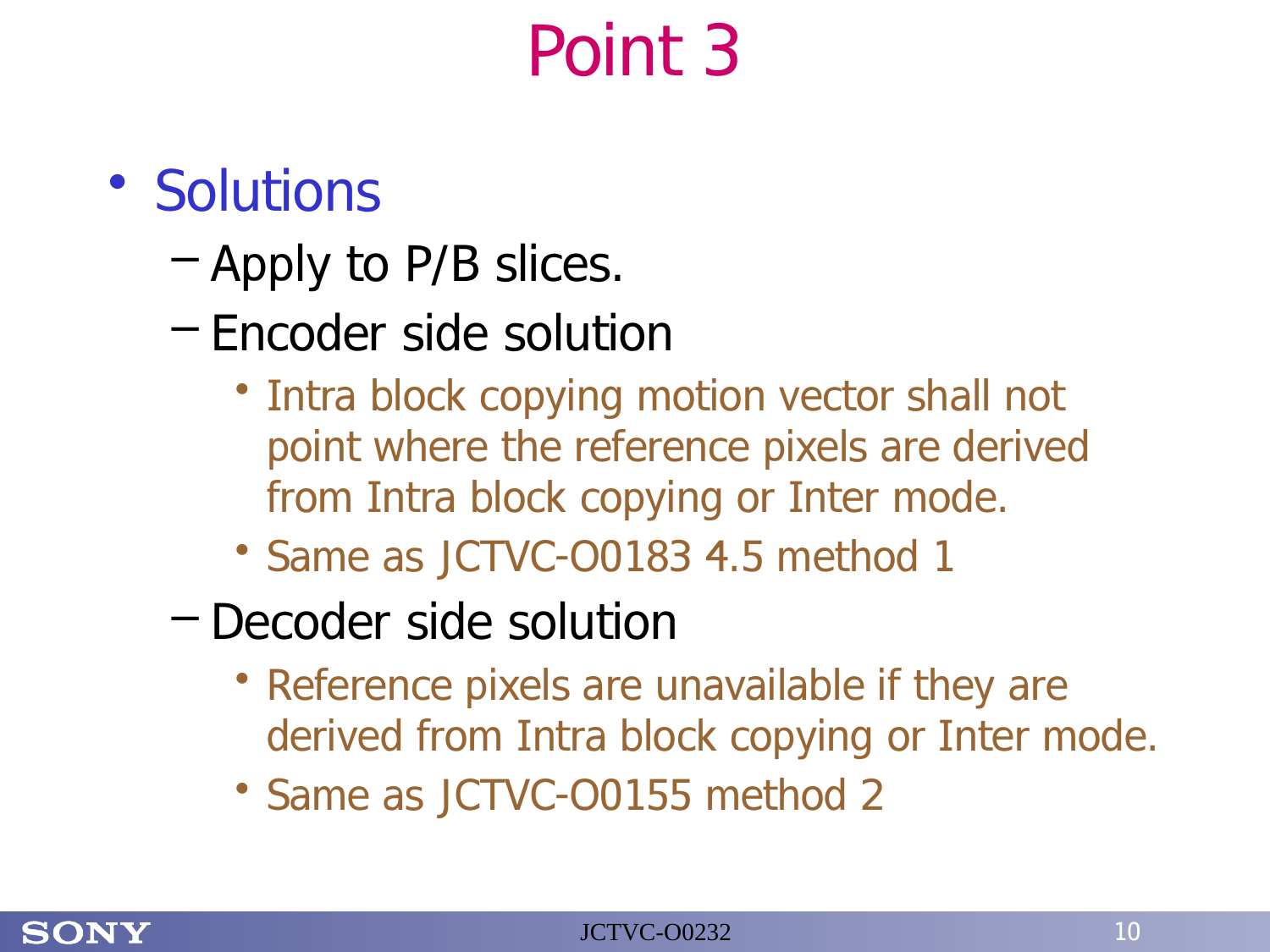

# Point 3
Solutions
Apply to P/B slices.
Encoder side solution
Intra block copying motion vector shall not point where the reference pixels are derived from Intra block copying or Inter mode.
Same as JCTVC-O0183 4.5 method 1
Decoder side solution
Reference pixels are unavailable if they are derived from Intra block copying or Inter mode.
Same as JCTVC-O0155 method 2
JCTVC-O0232
10